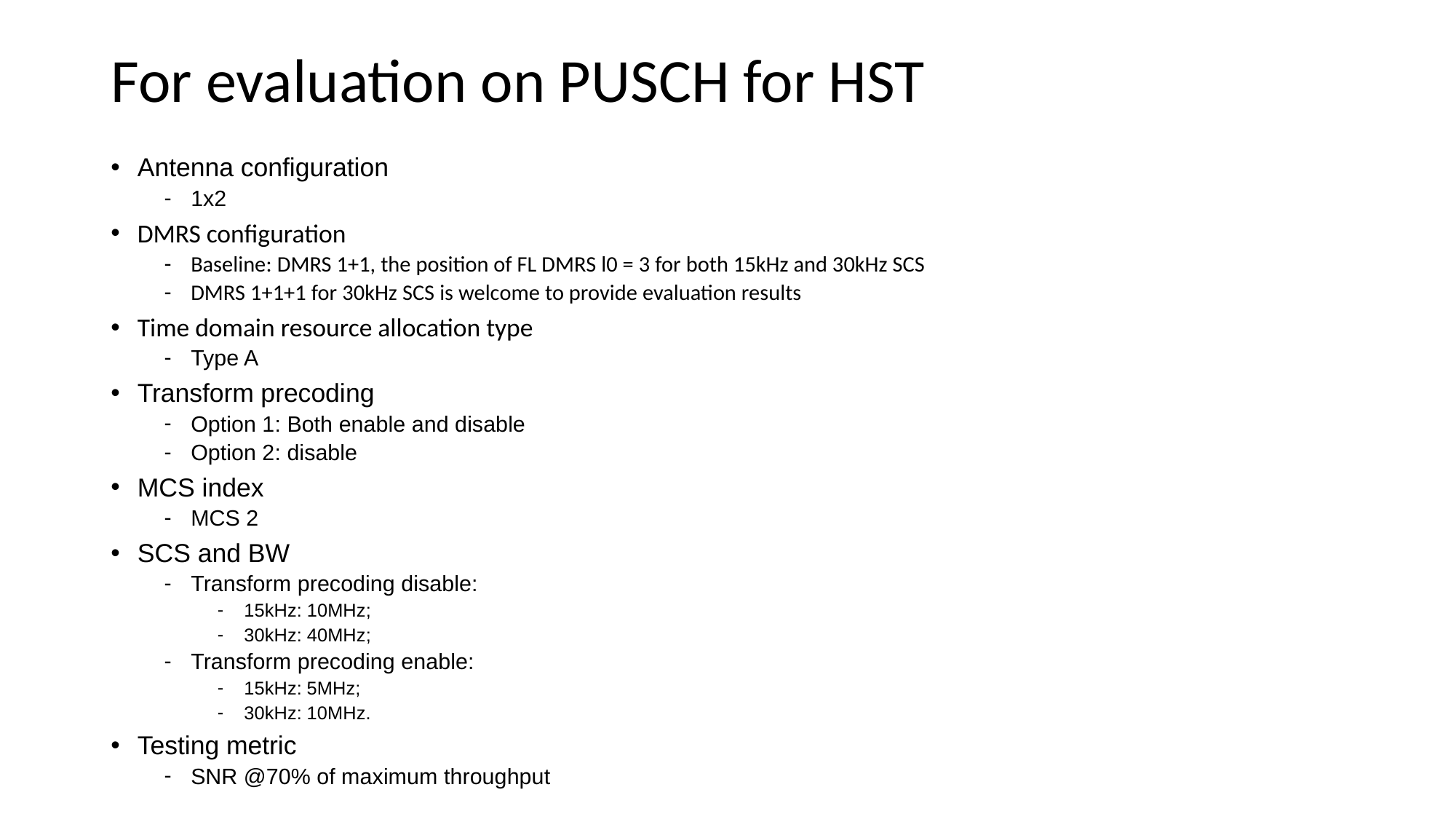

# For evaluation on PUSCH for HST
Antenna configuration
1x2
DMRS configuration
Baseline: DMRS 1+1, the position of FL DMRS l0 = 3 for both 15kHz and 30kHz SCS
DMRS 1+1+1 for 30kHz SCS is welcome to provide evaluation results
Time domain resource allocation type
Type A
Transform precoding
Option 1: Both enable and disable
Option 2: disable
MCS index
MCS 2
SCS and BW
Transform precoding disable:
15kHz: 10MHz;
30kHz: 40MHz;
Transform precoding enable:
15kHz: 5MHz;
30kHz: 10MHz.
Testing metric
SNR @70% of maximum throughput